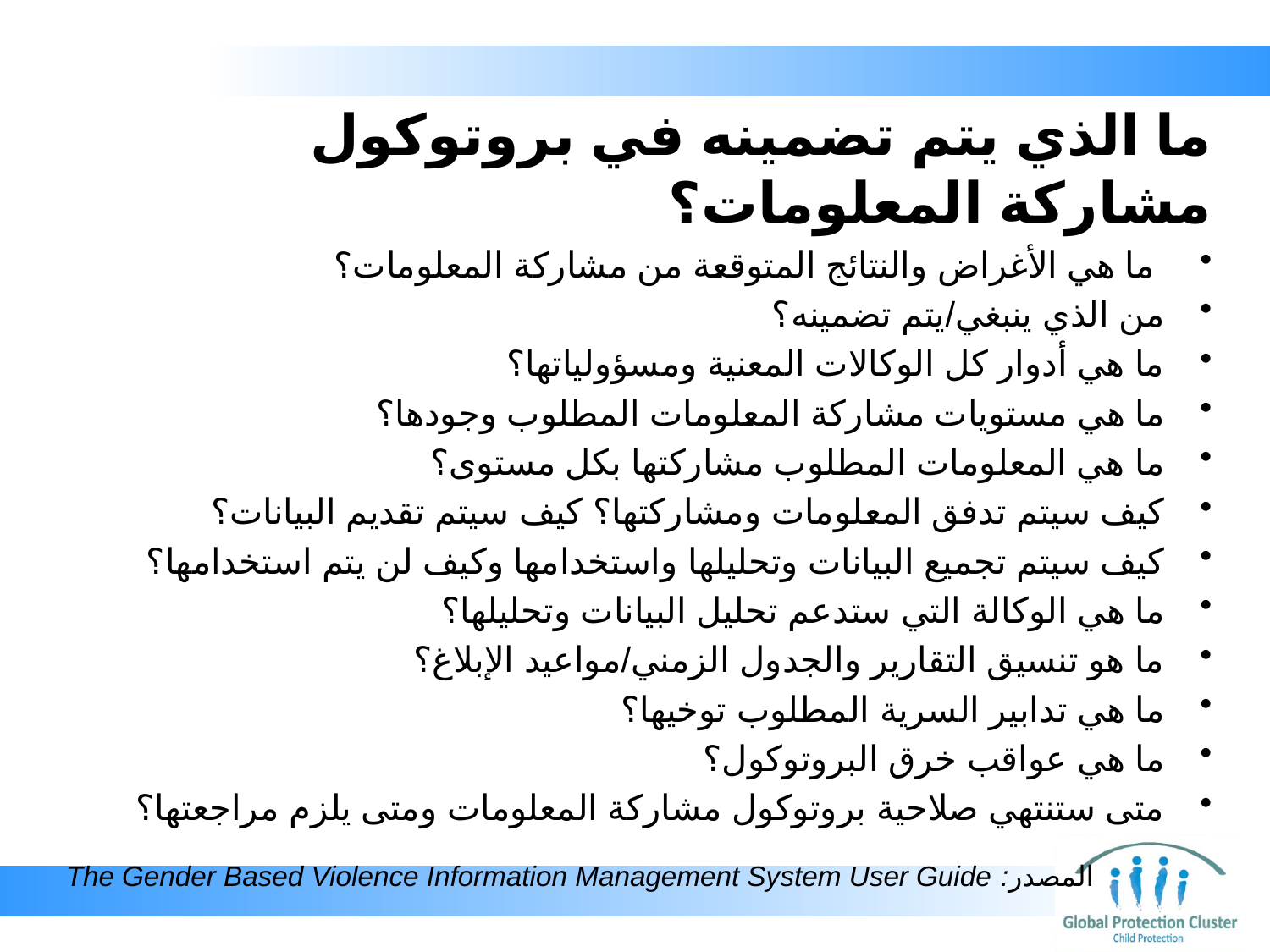

# ما الذي يتم تضمينه في بروتوكول مشاركة المعلومات؟
 ما هي الأغراض والنتائج المتوقعة من مشاركة المعلومات؟
من الذي ينبغي/يتم تضمينه؟
ما هي أدوار كل الوكالات المعنية ومسؤولياتها؟
ما هي مستويات مشاركة المعلومات المطلوب وجودها؟
ما هي المعلومات المطلوب مشاركتها بكل مستوى؟
كيف سيتم تدفق المعلومات ومشاركتها؟ كيف سيتم تقديم البيانات؟
كيف سيتم تجميع البيانات وتحليلها واستخدامها وكيف لن يتم استخدامها؟
ما هي الوكالة التي ستدعم تحليل البيانات وتحليلها؟
ما هو تنسيق التقارير والجدول الزمني/مواعيد الإبلاغ؟
ما هي تدابير السرية المطلوب توخيها؟
ما هي عواقب خرق البروتوكول؟
متى ستنتهي صلاحية بروتوكول مشاركة المعلومات ومتى يلزم مراجعتها؟

المصدر: The Gender Based Violence Information Management System User Guide